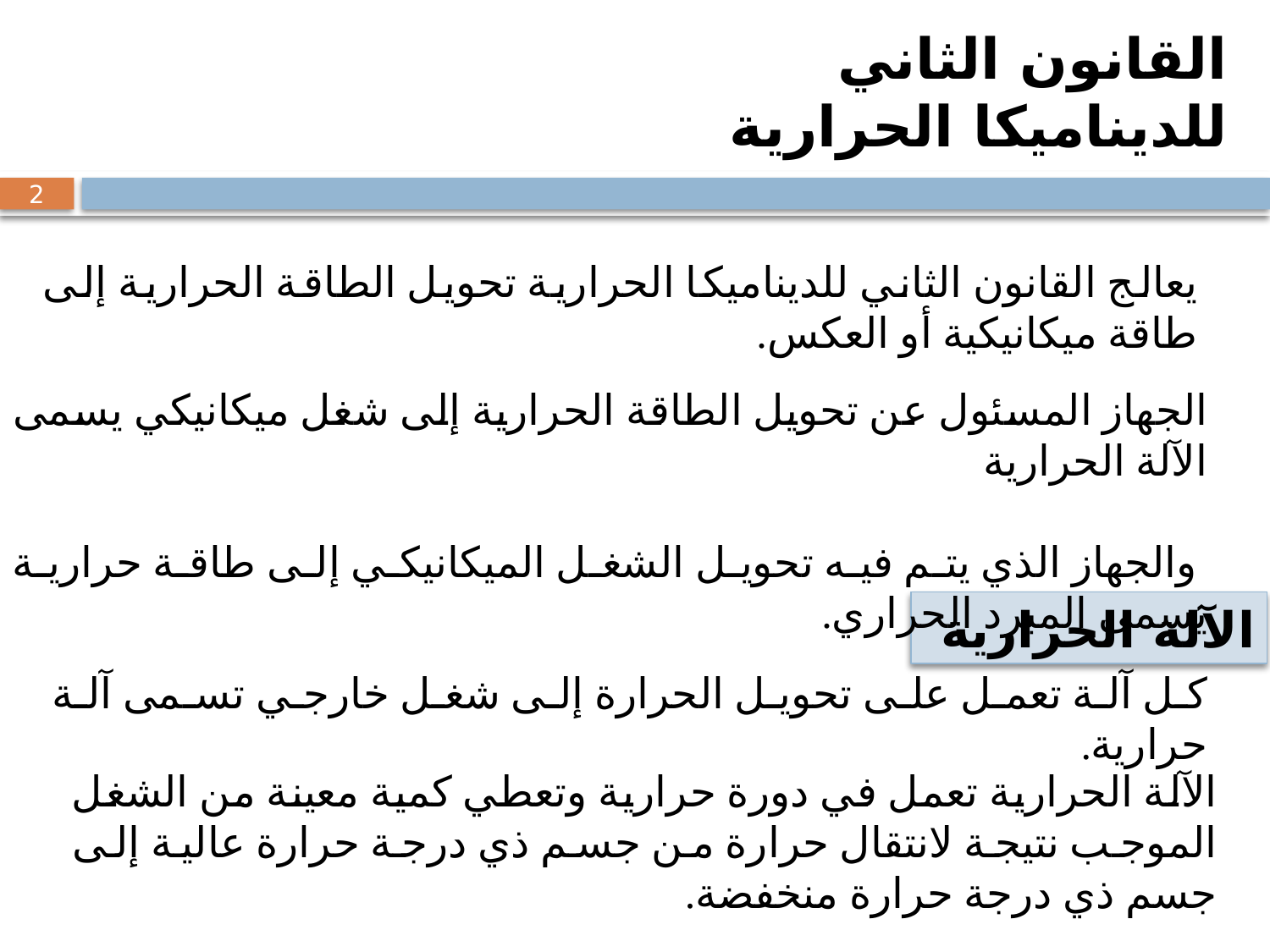

القانون الثاني للديناميكا الحرارية
2
يعالج القانون الثاني للديناميكا الحرارية تحويل الطاقة الحرارية إلى طاقة ميكانيكية أو العكس.
الجهاز المسئول عن تحويل الطاقة الحرارية إلى شغل ميكانيكي يسمى الآلة الحرارية

 والجهاز الذي يتم فيه تحويل الشغل الميكانيكي إلى طاقة حرارية يسمى المبرد الحراري.
الآلة الحرارية
كل آلة تعمل على تحويل الحرارة إلى شغل خارجي تسمى آلة حرارية.

الآلة الحرارية تعمل في دورة حرارية وتعطي كمية معينة من الشغل الموجب نتيجة لانتقال حرارة من جسم ذي درجة حرارة عالية إلى جسم ذي درجة حرارة منخفضة.